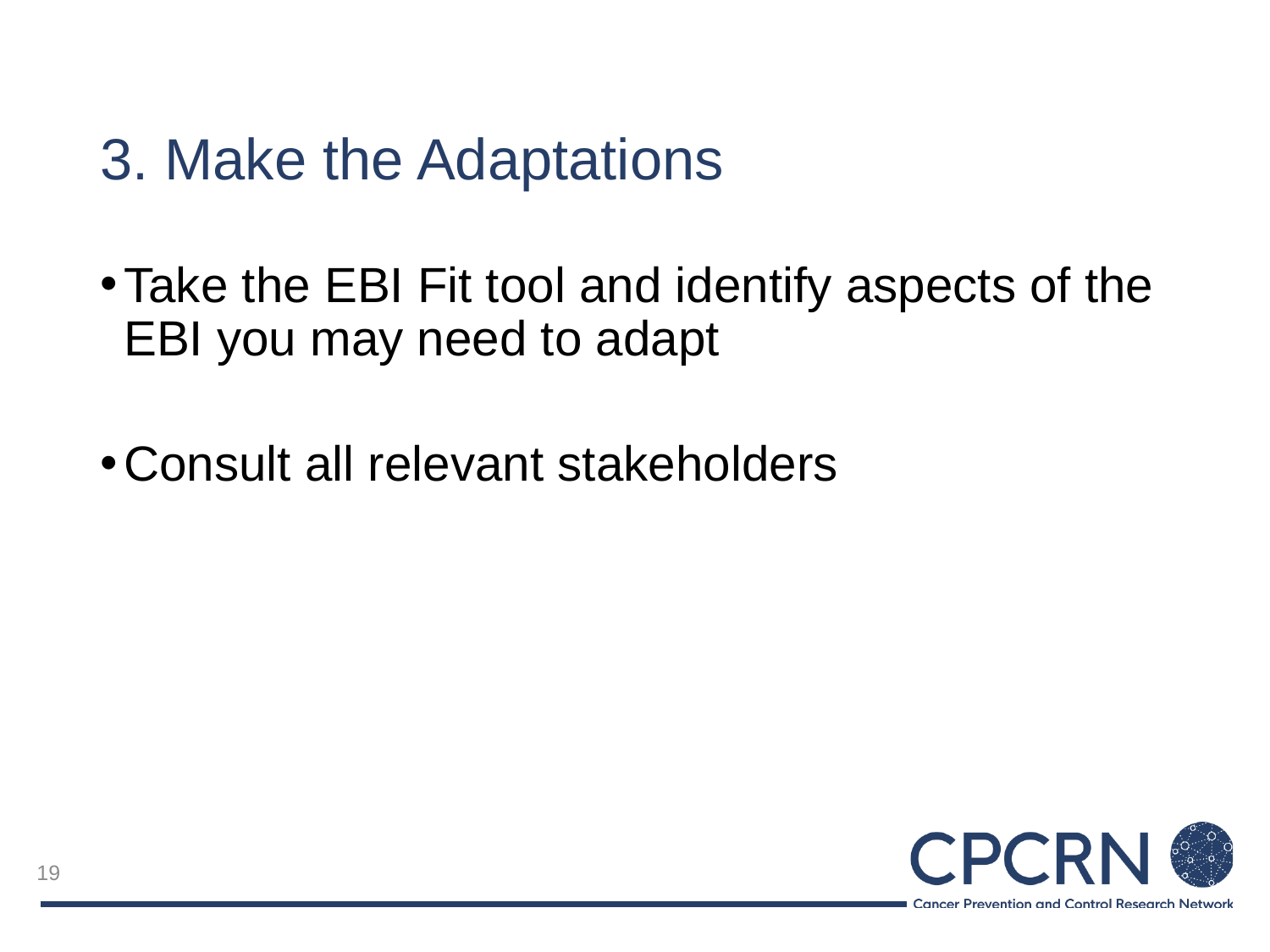

# 3. Make the Adaptations
Take the EBI Fit tool and identify aspects of the EBI you may need to adapt
Consult all relevant stakeholders
19